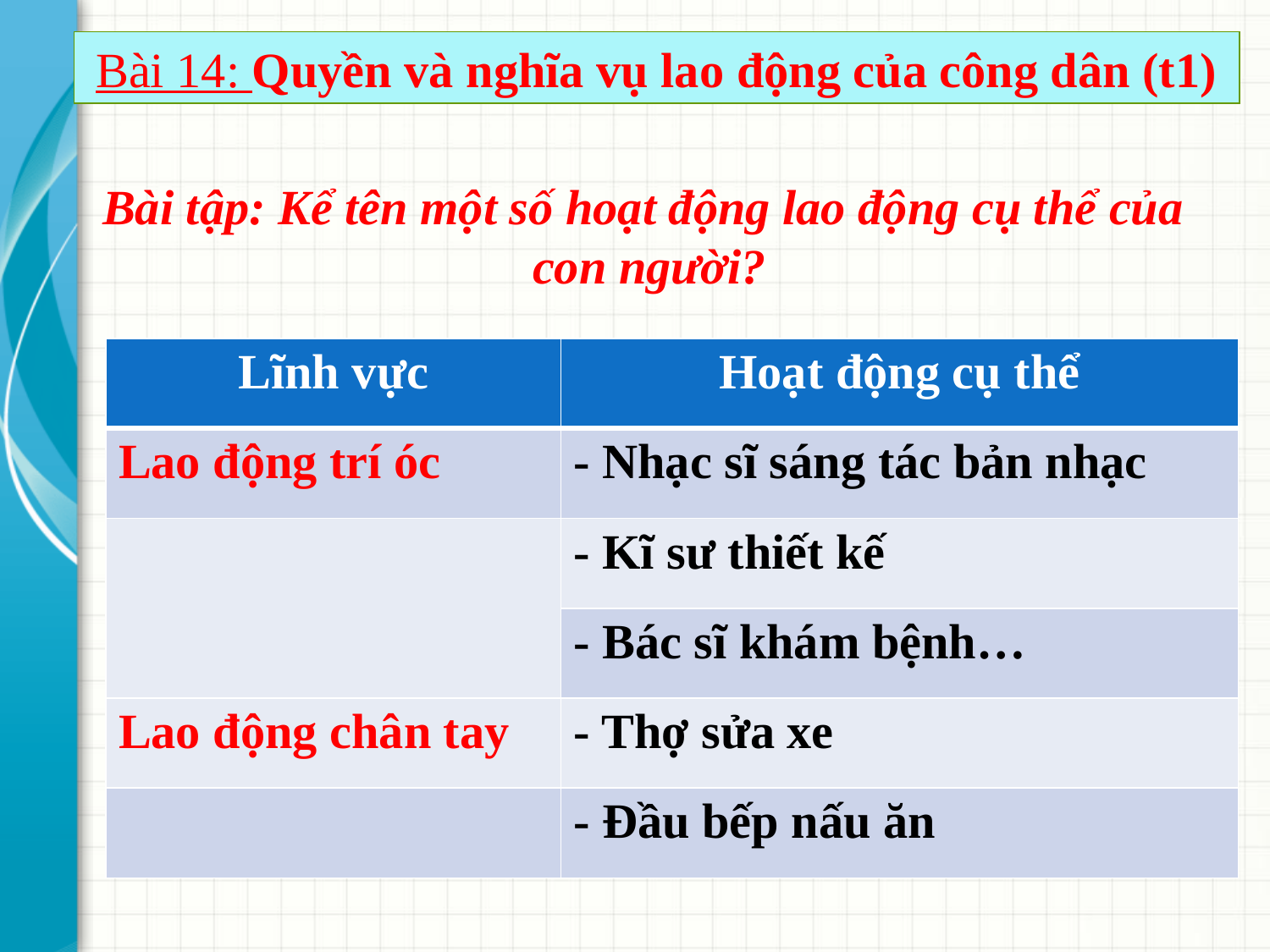

Bài 14: Quyền và nghĩa vụ lao động của công dân (t1)

Bài tập: Kể tên một số hoạt động lao động cụ thể của
con người?

| Lĩnh vực | Hoạt động cụ thể |
| --- | --- |
| Lao động trí óc | - Nhạc sĩ sáng tác bản nhạc |
|  | - Kĩ sư thiết kế |
|  | - Bác sĩ khám bệnh… |
| Lao động chân tay | - Thợ sửa xe |
|  | - Đầu bếp nấu ăn |